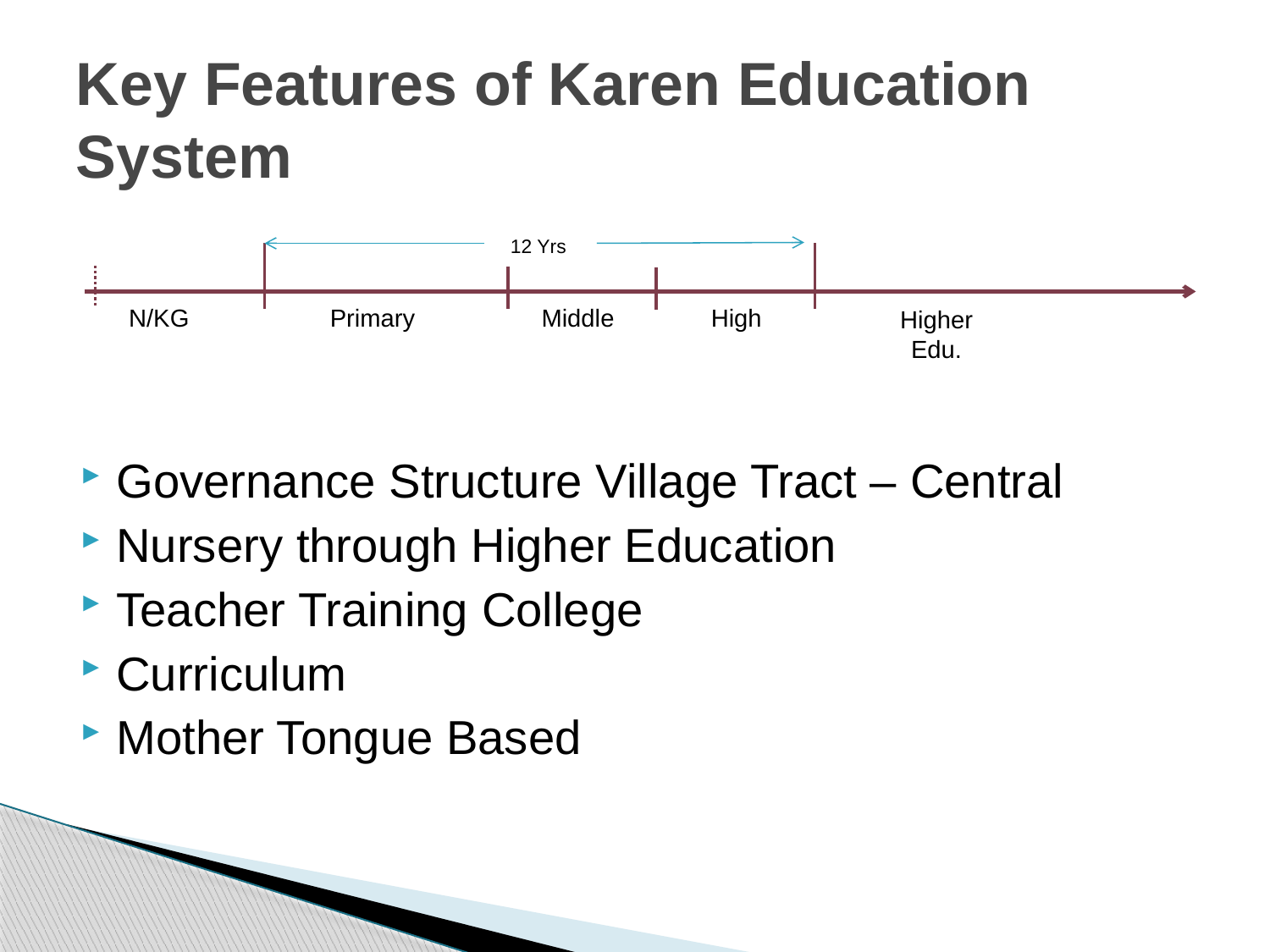

# Key Features of Karen Education System
12 Yrs
Primary
High
N/KG
Middle
Higher Edu.
Governance Structure Village Tract – Central
Nursery through Higher Education
Teacher Training College
Curriculum
Mother Tongue Based